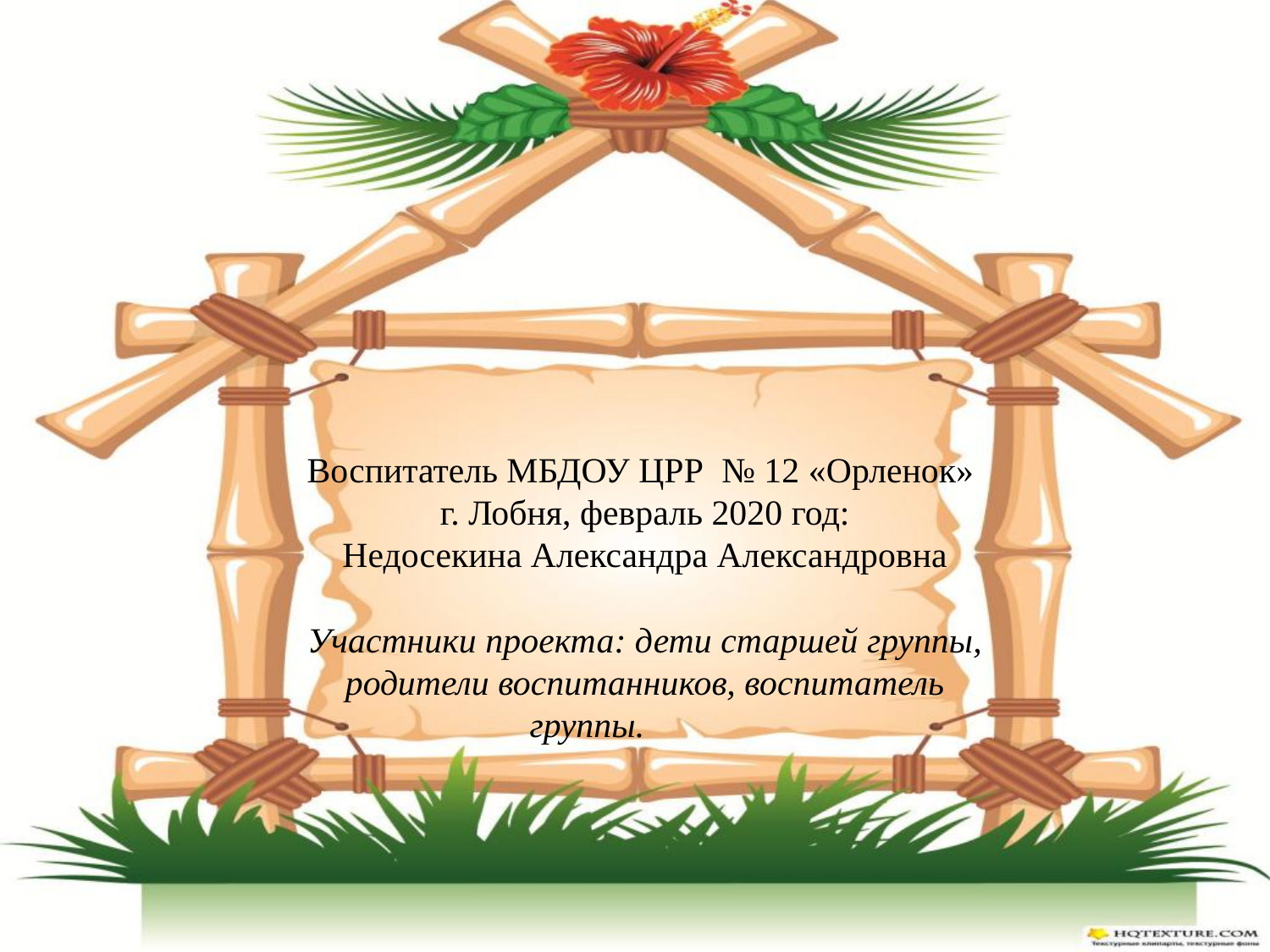

# Воспитатель МБДОУ ЦРР  № 12 «Орленок»  г. Лобня, февраль 2020 год: Недосекина Александра Александровна Участники проекта: дети старшей группы, родители воспитанников, воспитатель группы.